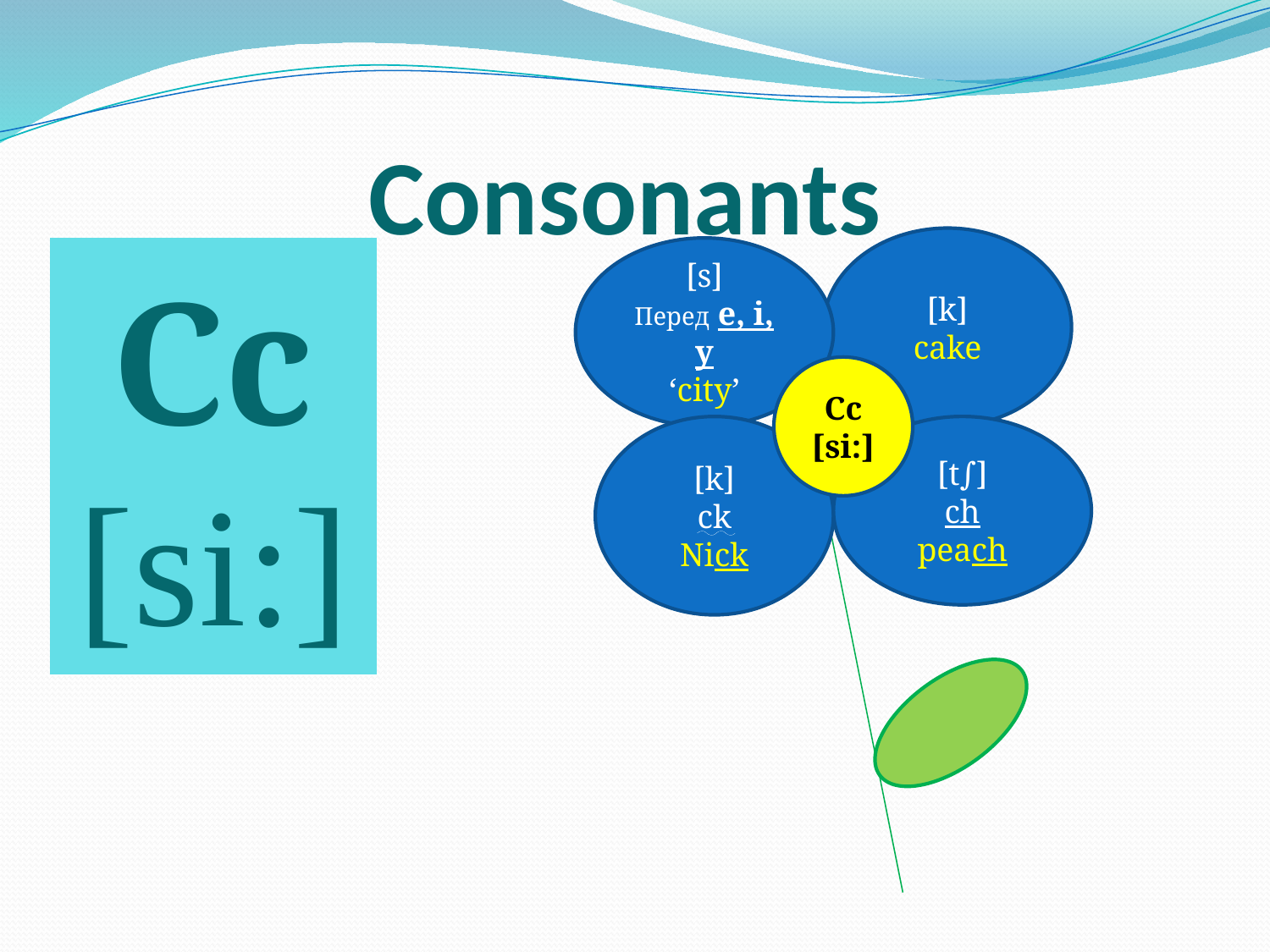

# Consonants
[k]
cake
| Cc [si:] |
| --- |
[s]
Перед e, i, y
‘city’
Cc
[si:]
[k]
ck
Nick
[t∫]
ch
peach